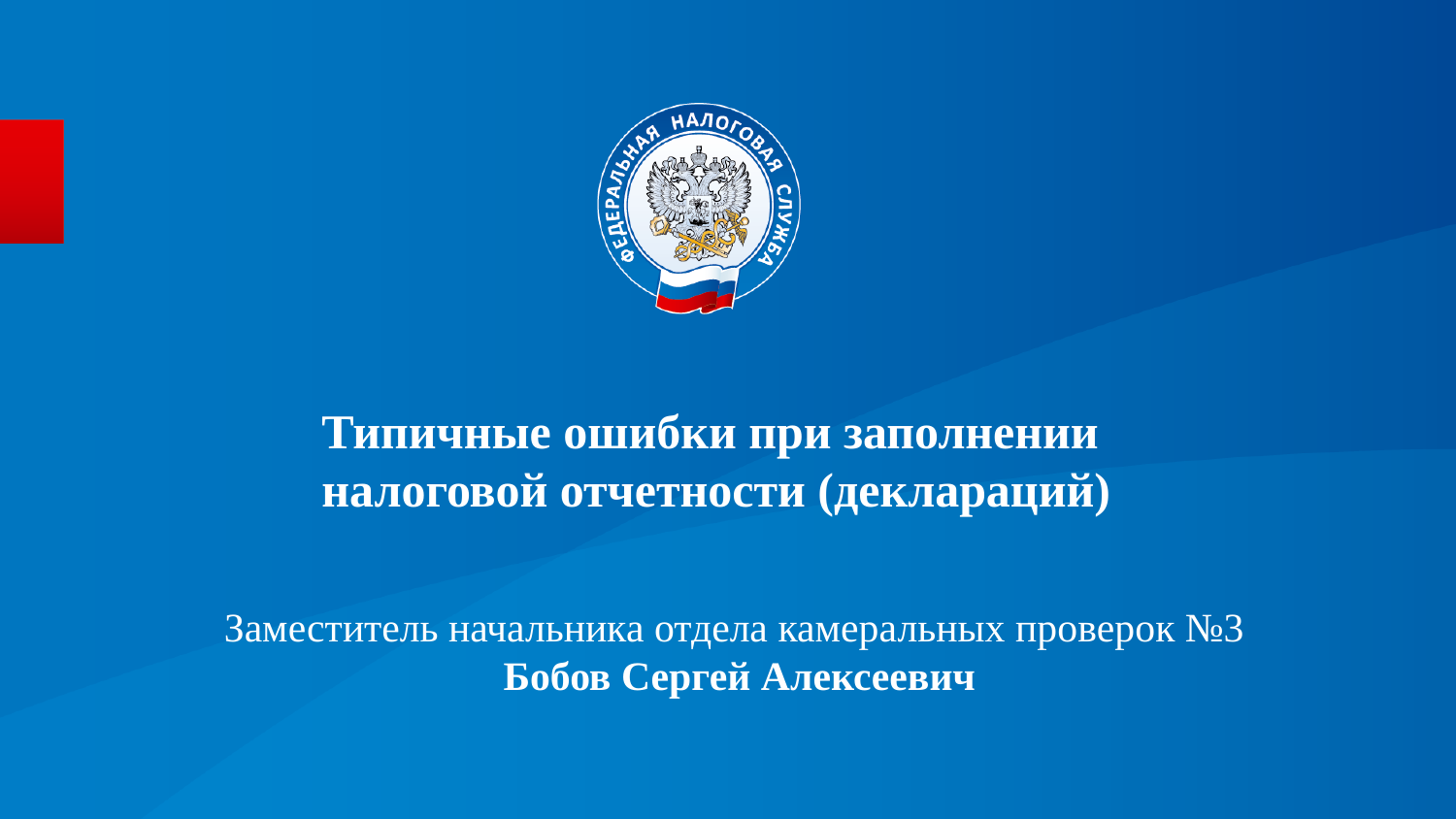

# Типичные ошибки при заполнении налоговой отчетности (деклараций)
Заместитель начальника отдела камеральных проверок №3
Бобов Сергей Алексеевич